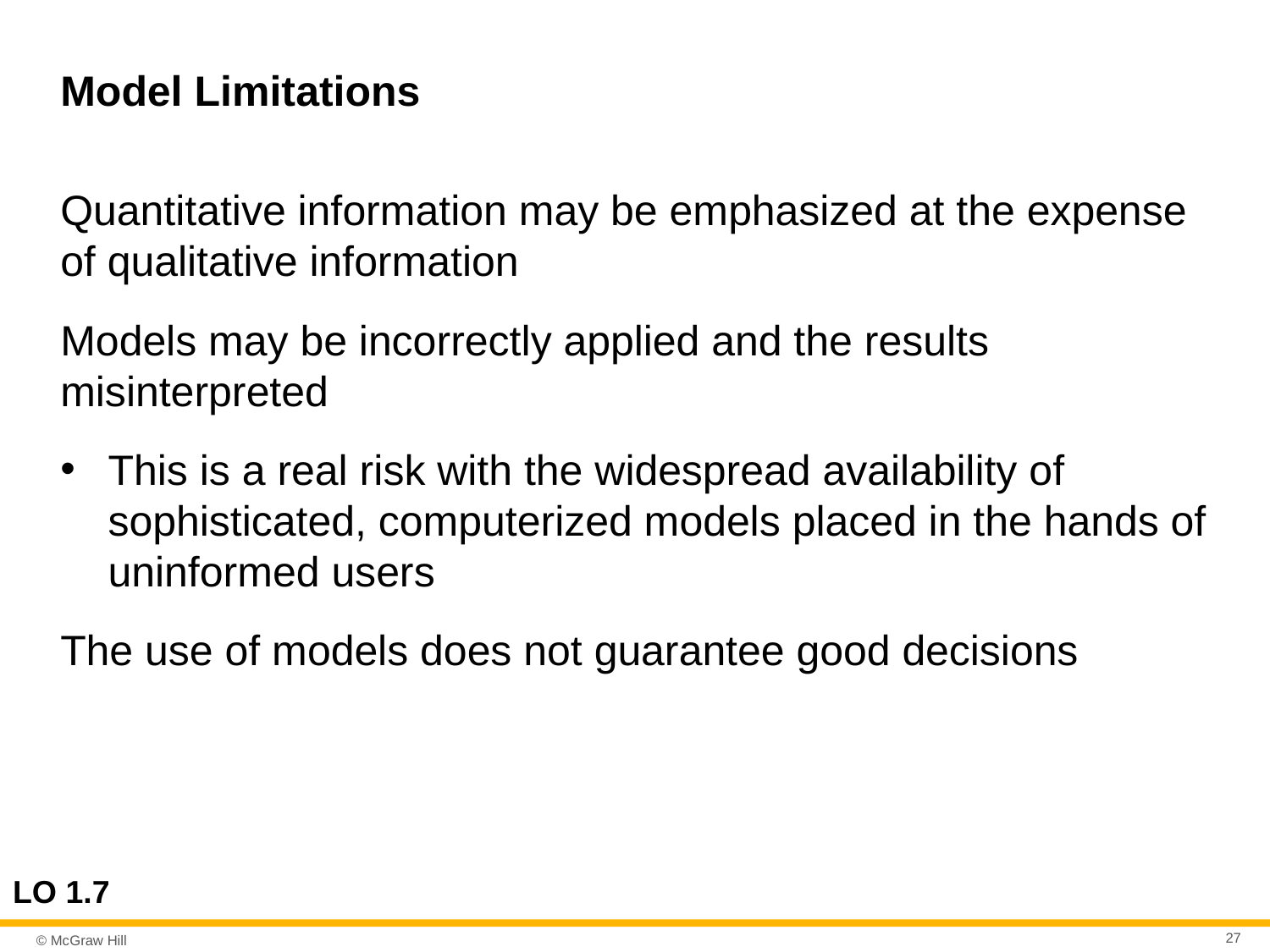

# Model Limitations
Quantitative information may be emphasized at the expense of qualitative information
Models may be incorrectly applied and the results misinterpreted
This is a real risk with the widespread availability of sophisticated, computerized models placed in the hands of uninformed users
The use of models does not guarantee good decisions
LO 1.7